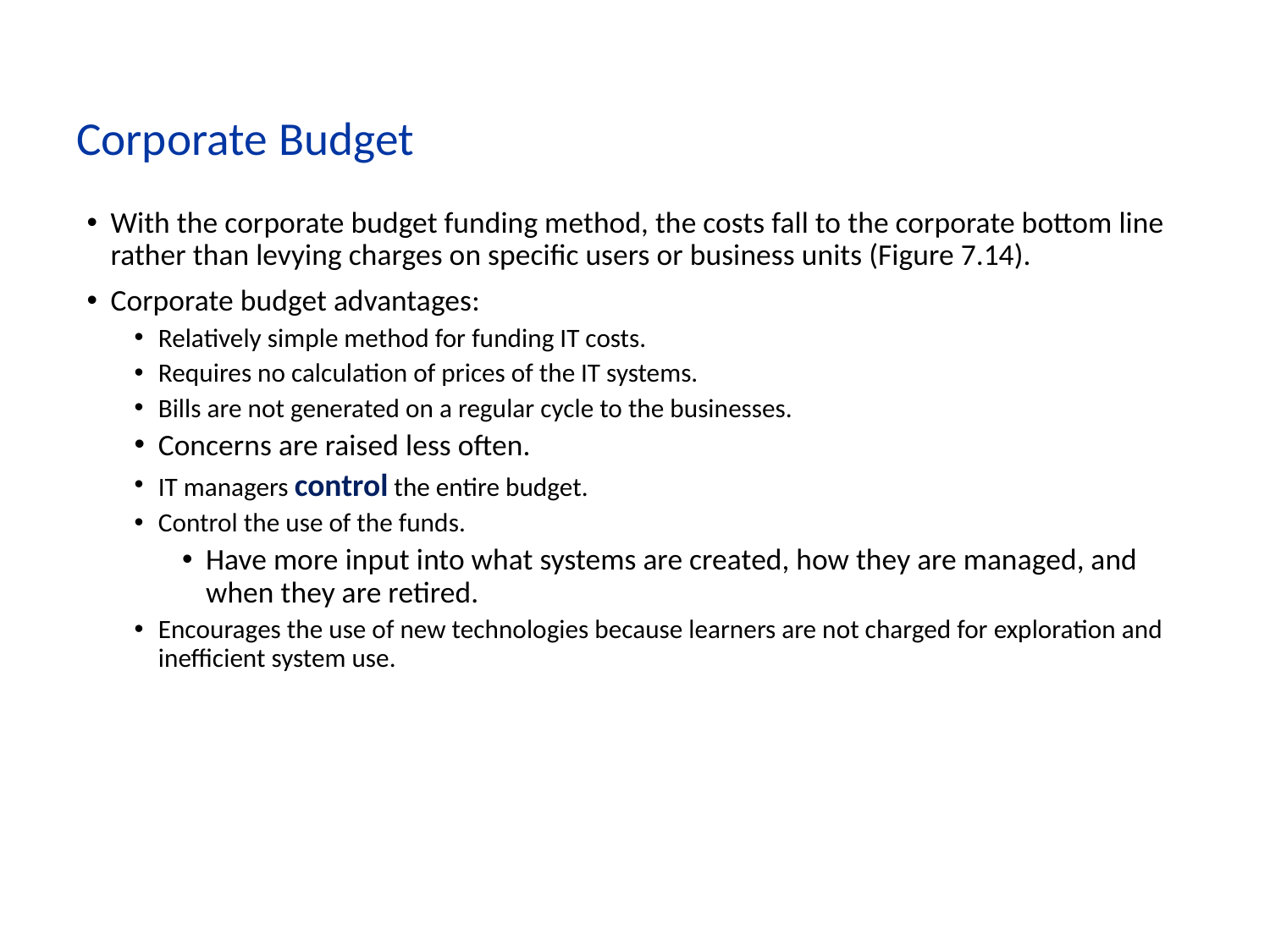

# Corporate Budget
With the corporate budget funding method, the costs fall to the corporate bottom line rather than levying charges on specific users or business units (Figure 7.14).
Corporate budget advantages:
Relatively simple method for funding IT costs.
Requires no calculation of prices of the IT systems.
Bills are not generated on a regular cycle to the businesses.
Concerns are raised less often.
IT managers control the entire budget.
Control the use of the funds.
Have more input into what systems are created, how they are managed, and when they are retired.
Encourages the use of new technologies because learners are not charged for exploration and inefficient system use.